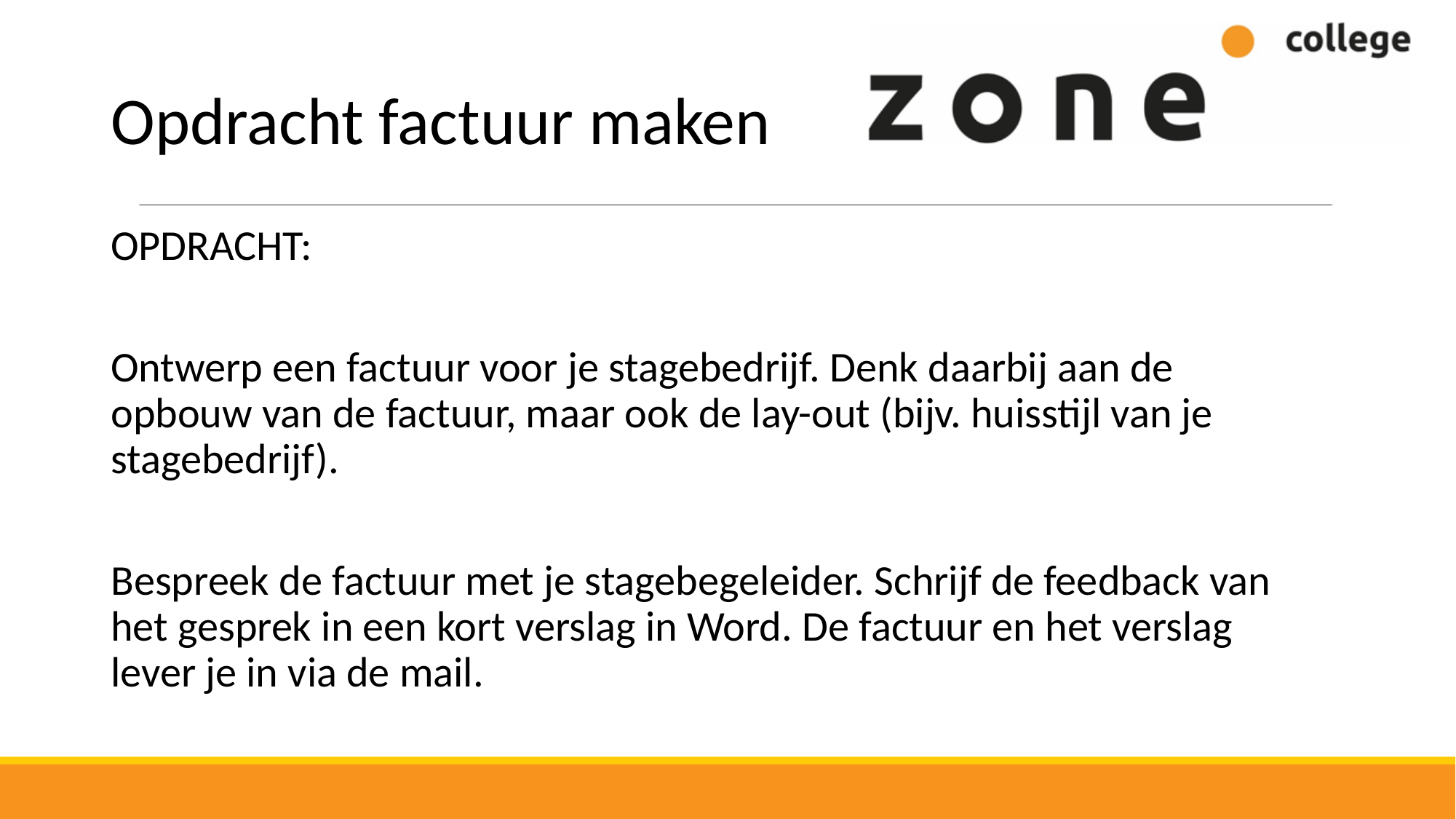

# Opdracht factuur maken
OPDRACHT:

Ontwerp een factuur voor je stagebedrijf. Denk daarbij aan de opbouw van de factuur, maar ook de lay-out (bijv. huisstijl van je stagebedrijf).

Bespreek de factuur met je stagebegeleider. Schrijf de feedback van het gesprek in een kort verslag in Word. De factuur en het verslag lever je in via de mail.